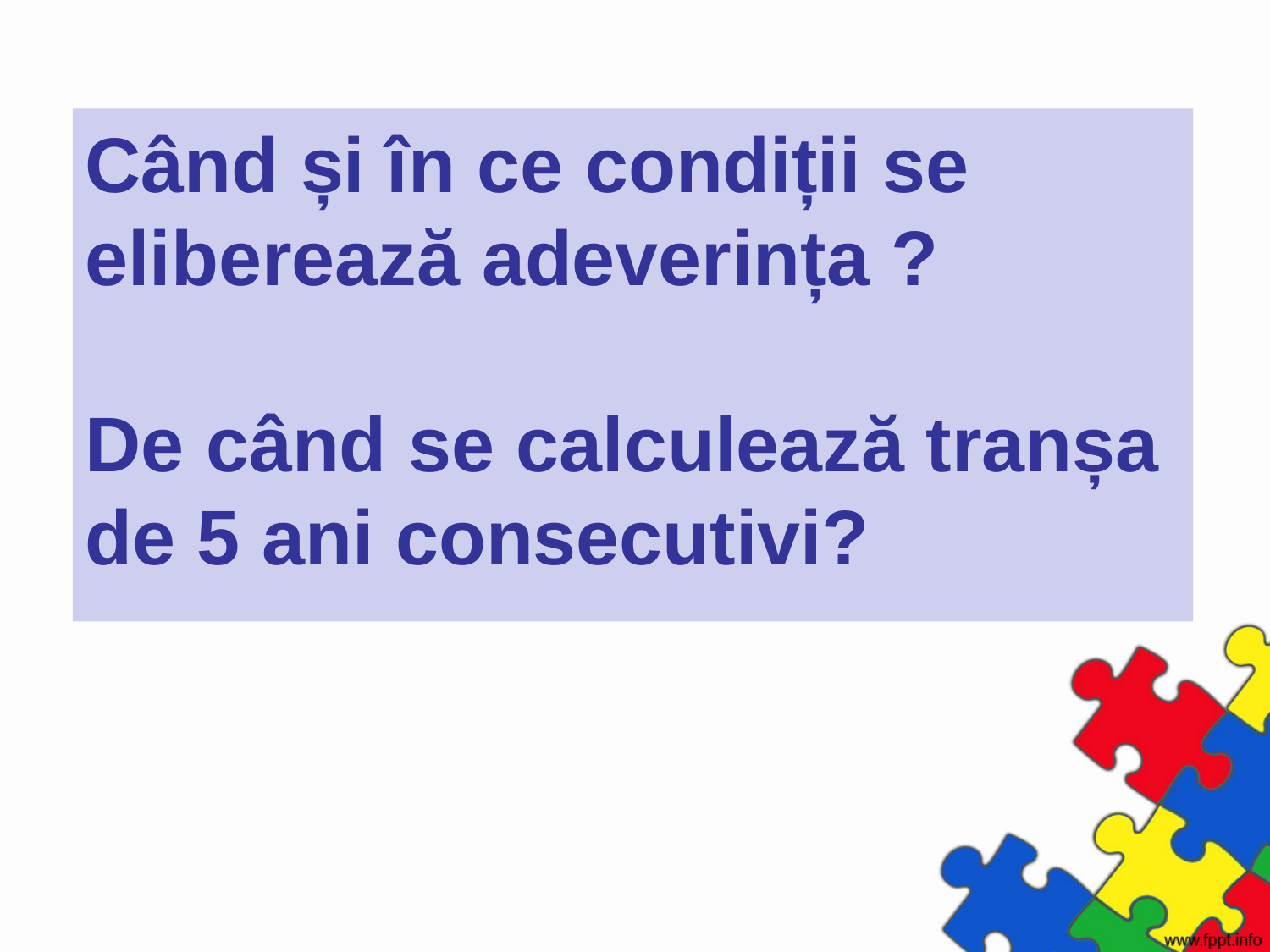

Când și în ce condiții se eliberează adeverința ?

De când se calculează tranșa de 5 ani consecutivi?